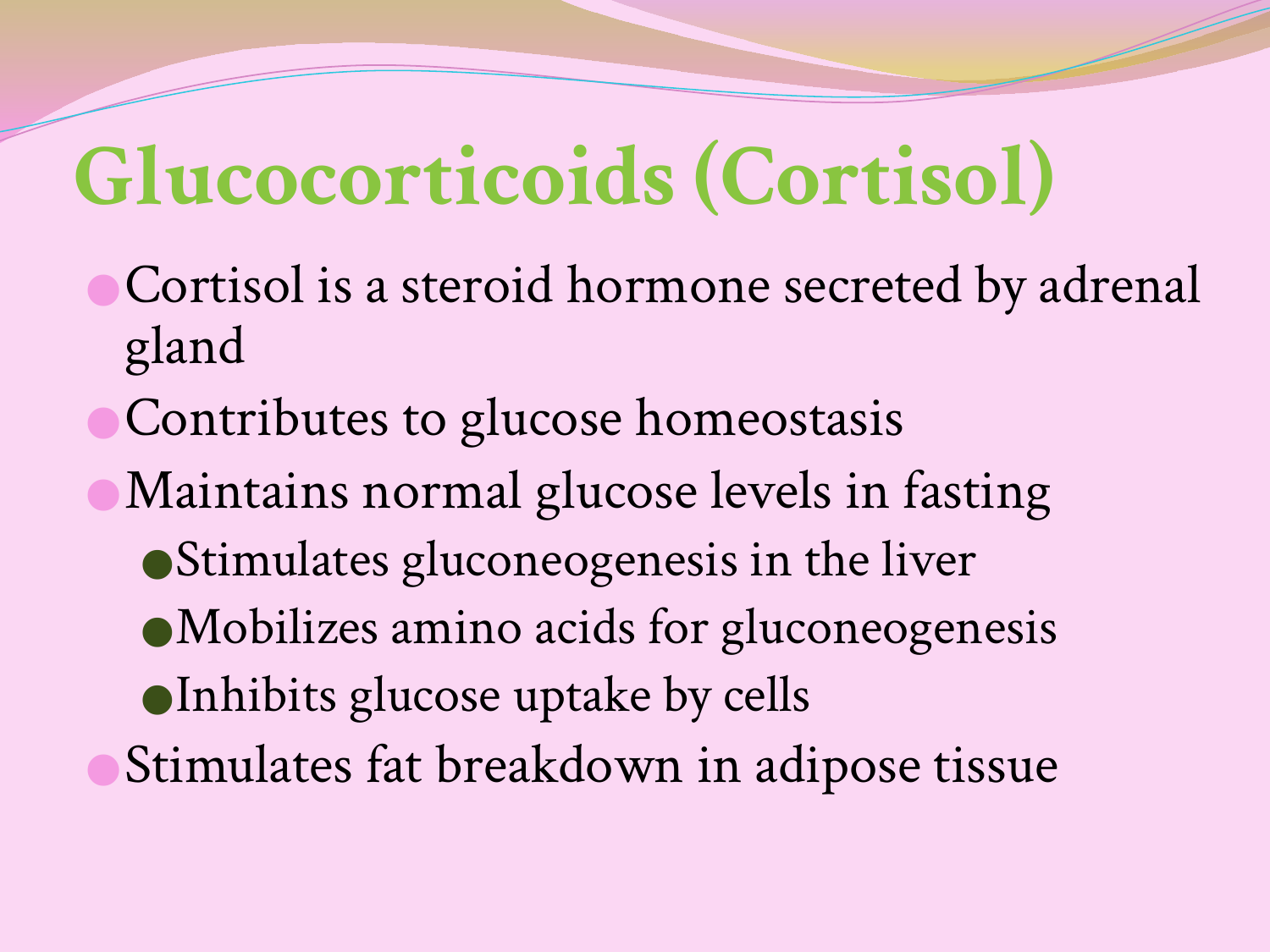

# Glucocorticoids (Cortisol)
Cortisol is a steroid hormone secreted by adrenal gland
Contributes to glucose homeostasis
Maintains normal glucose levels in fasting
Stimulates gluconeogenesis in the liver
Mobilizes amino acids for gluconeogenesis
Inhibits glucose uptake by cells
Stimulates fat breakdown in adipose tissue